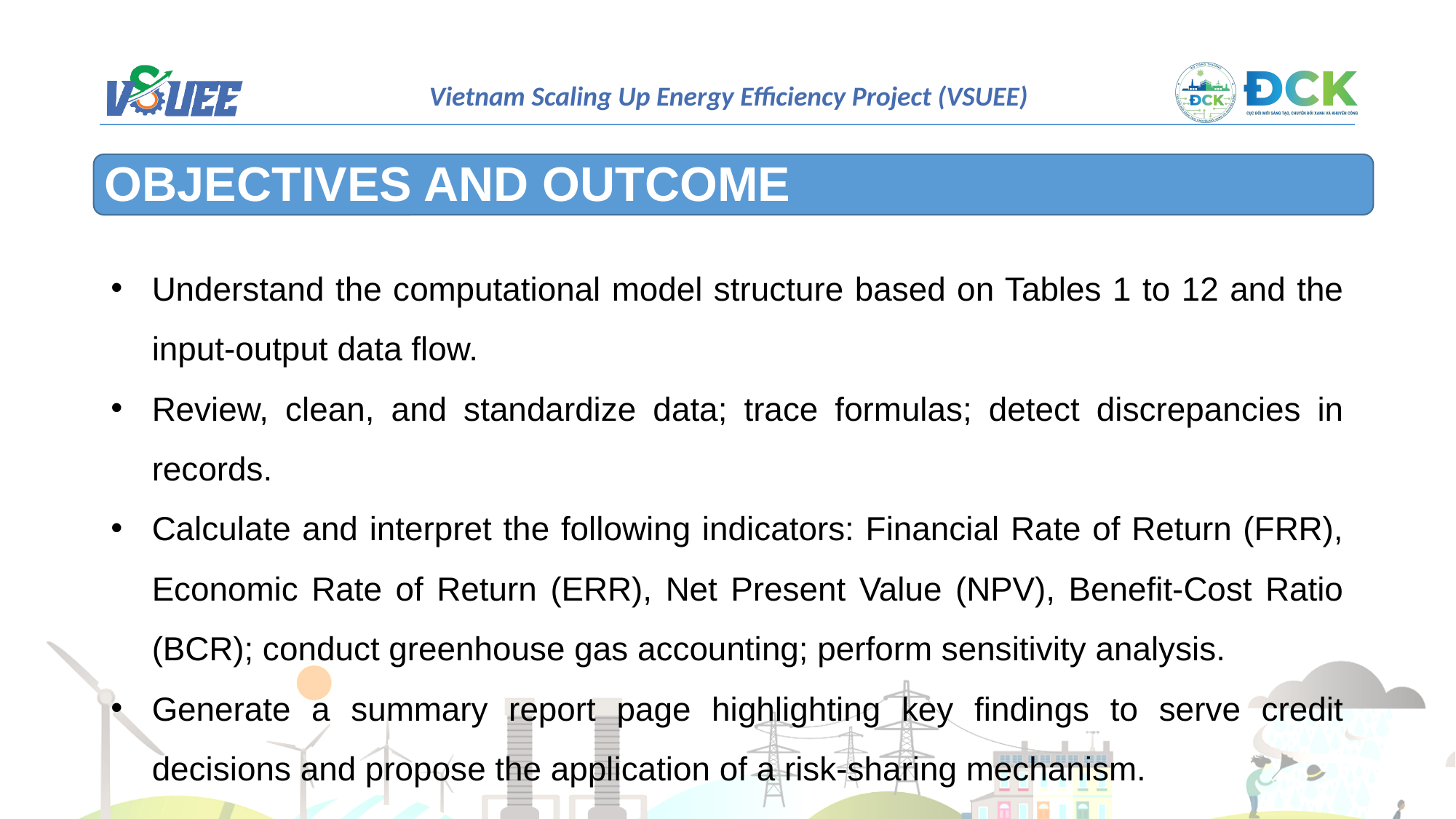

OBJECTIVES AND OUTCOME
Understand the computational model structure based on Tables 1 to 12 and the input-output data flow.
Review, clean, and standardize data; trace formulas; detect discrepancies in records.
Calculate and interpret the following indicators: Financial Rate of Return (FRR), Economic Rate of Return (ERR), Net Present Value (NPV), Benefit-Cost Ratio (BCR); conduct greenhouse gas accounting; perform sensitivity analysis.
Generate a summary report page highlighting key findings to serve credit decisions and propose the application of a risk-sharing mechanism.